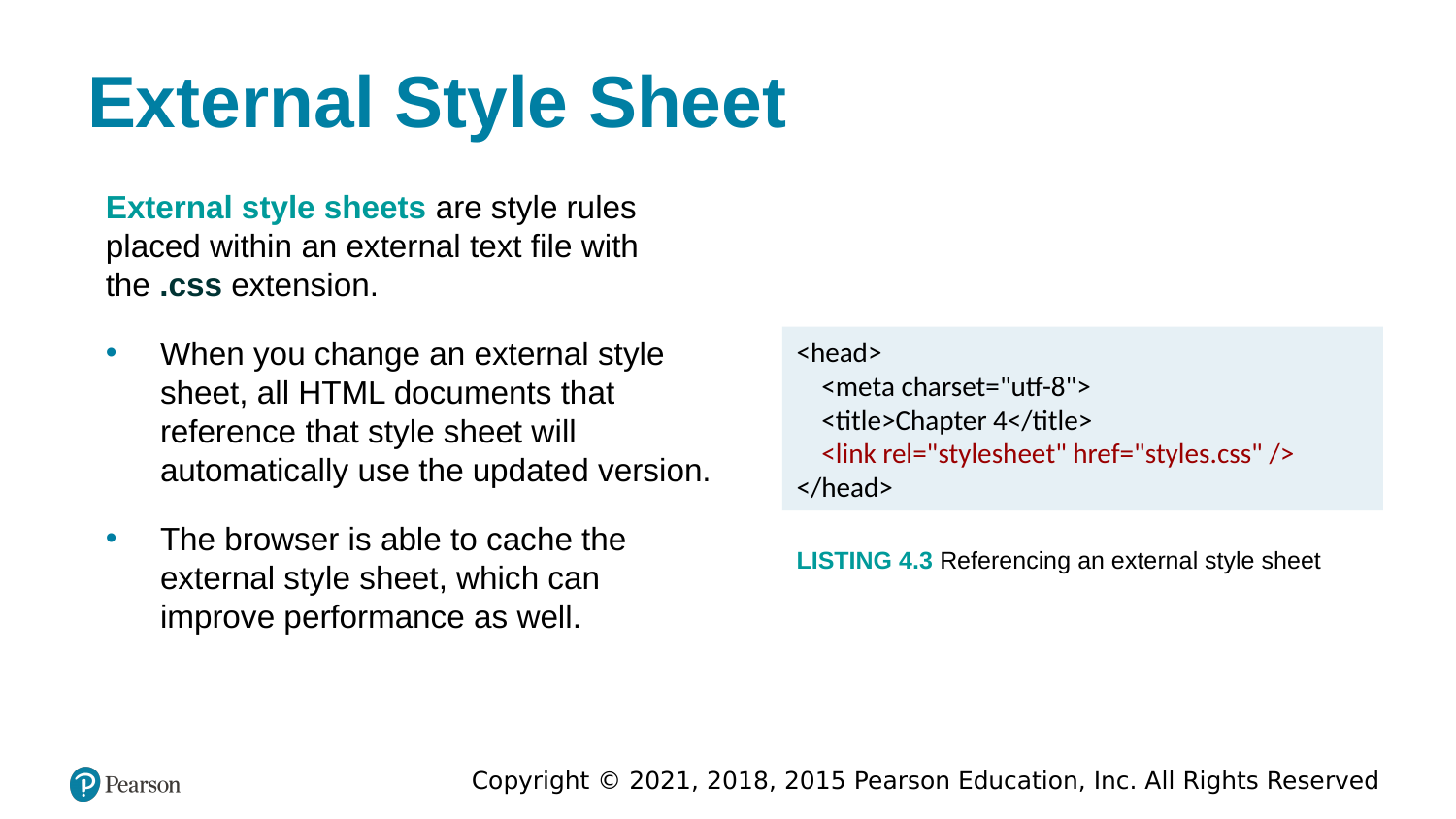

# External Style Sheet
External style sheets are style rules placed within an external text file with the .css extension.
When you change an external style sheet, all HTML documents that reference that style sheet will automatically use the updated version.
The browser is able to cache the external style sheet, which can improve performance as well.
<head>
    <meta charset="utf-8">
    <title>Chapter 4</title>
    <link rel="stylesheet" href="styles.css" />
</head>
LISTING 4.3 Referencing an external style sheet